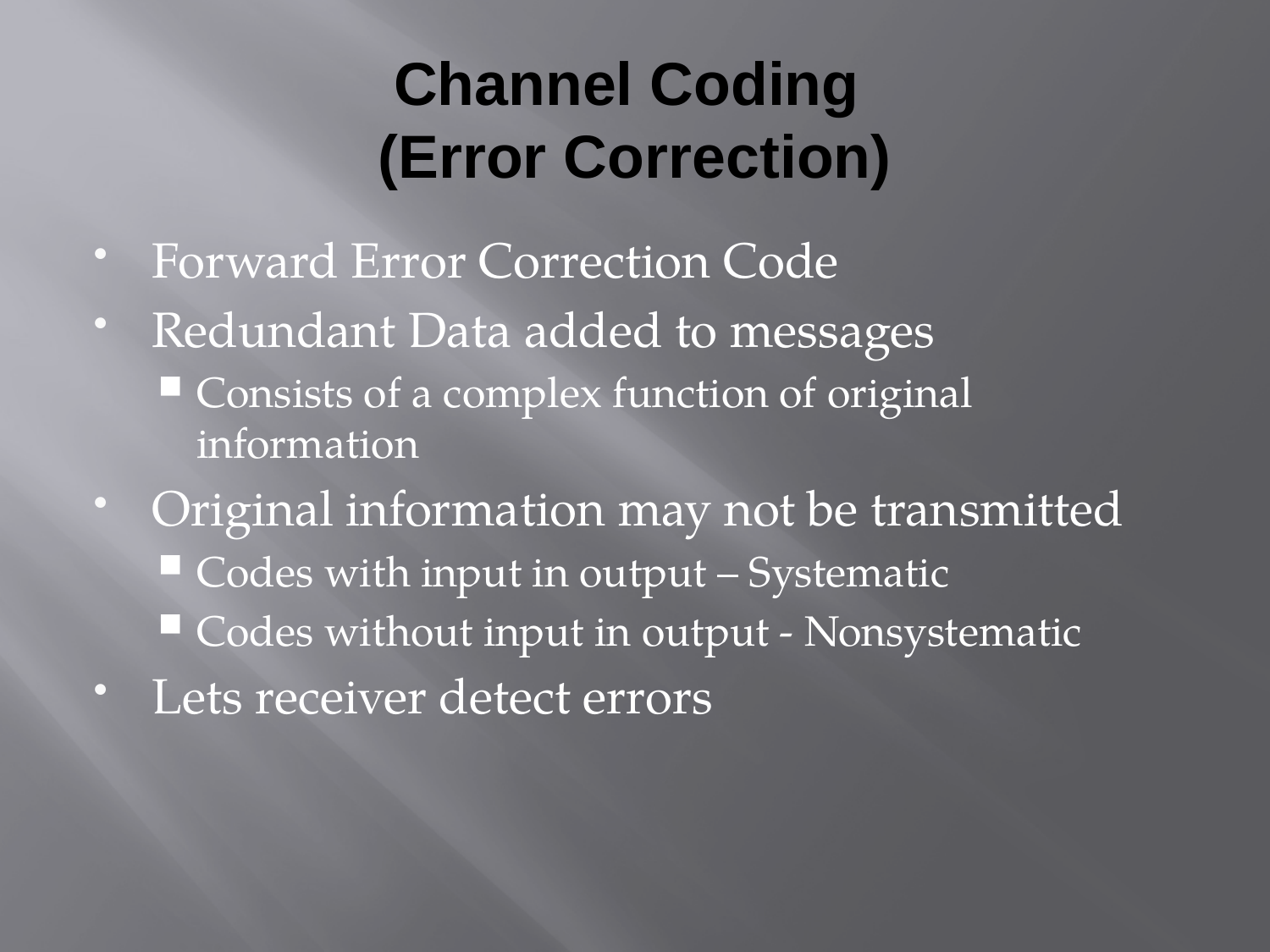

# Channel Coding (Error Correction)
Forward Error Correction Code
Redundant Data added to messages
Consists of a complex function of original information
Original information may not be transmitted
Codes with input in output – Systematic
Codes without input in output - Nonsystematic
Lets receiver detect errors